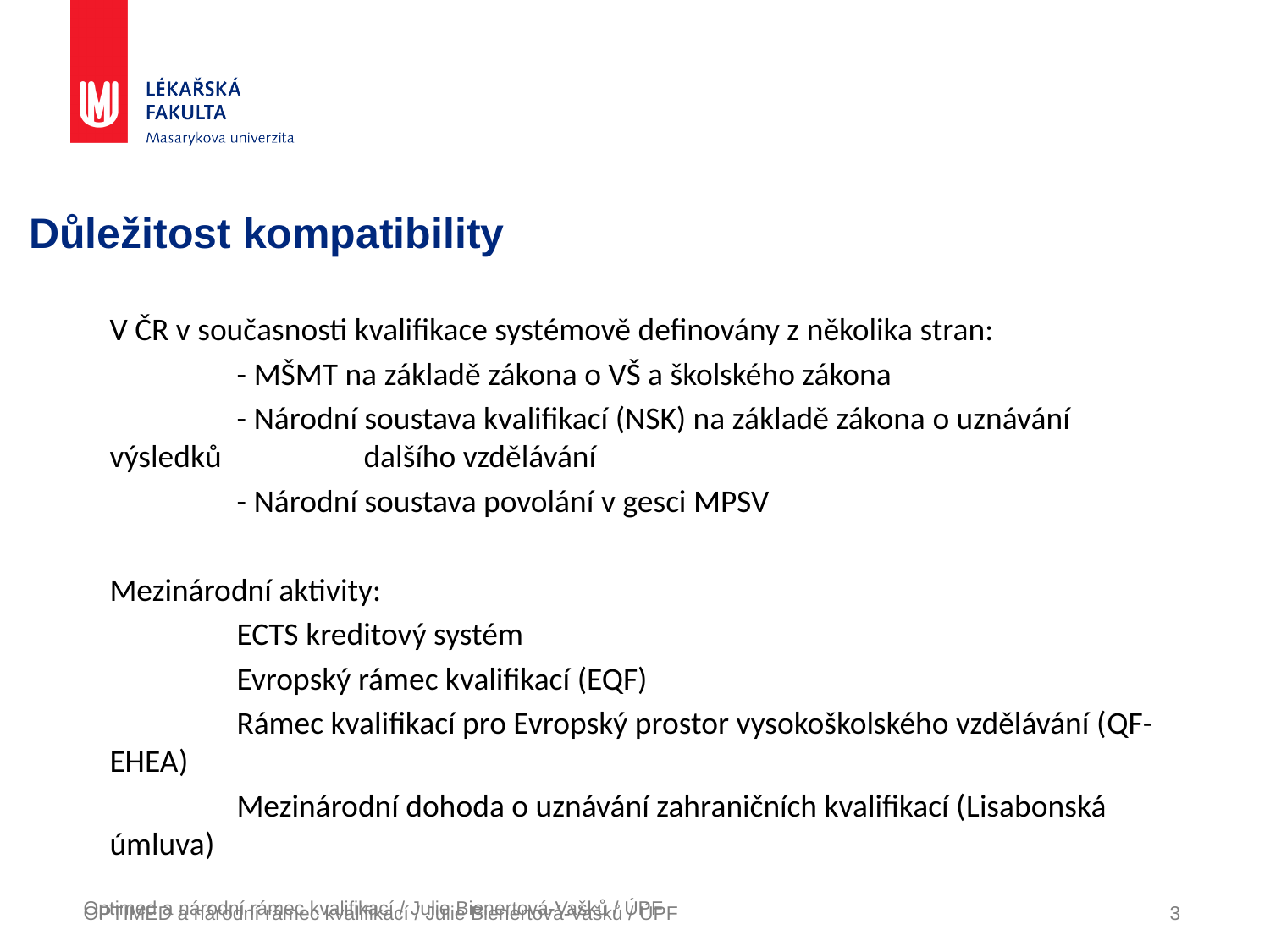

# Důležitost kompatibility
V ČR v současnosti kvalifikace systémově definovány z několika stran:
	- MŠMT na základě zákona o VŠ a školského zákona
	- Národní soustava kvalifikací (NSK) na základě zákona o uznávání výsledků 		dalšího vzdělávání
	- Národní soustava povolání v gesci MPSV

Mezinárodní aktivity:
	ECTS kreditový systém
	Evropský rámec kvalifikací (EQF)
	Rámec kvalifikací pro Evropský prostor vysokoškolského vzdělávání (QF-EHEA)
	Mezinárodní dohoda o uznávání zahraničních kvalifikací (Lisabonská úmluva)
Optimed a národní rámec kvalifikací / Julie Bienertová-Vašků / ÚPF
OPTIMED a národní rámec kvalifikací / Julie Bienertová-Vašků / ÚPF
3